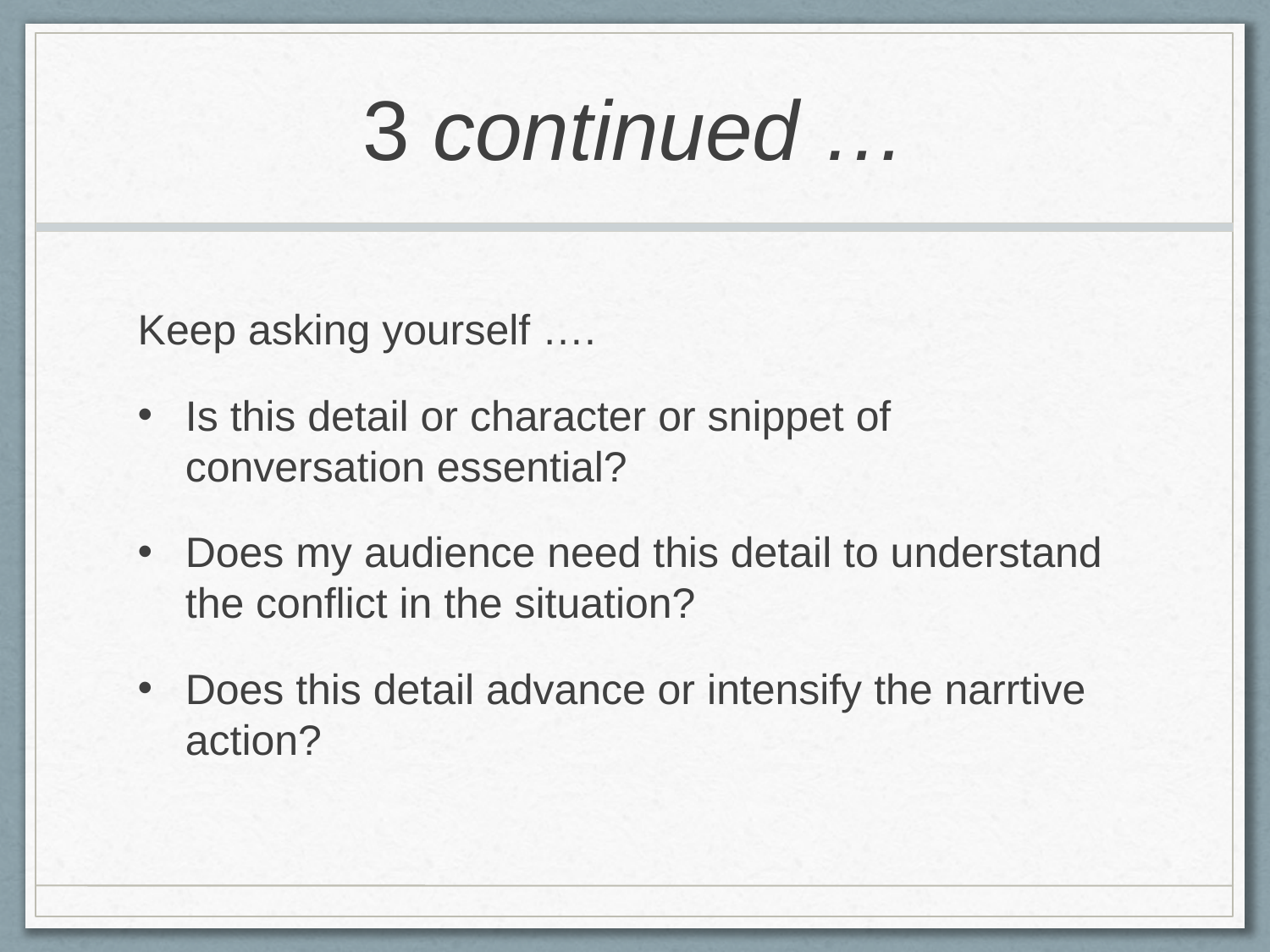

# 3 continued …
Keep asking yourself ….
Is this detail or character or snippet of conversation essential?
Does my audience need this detail to understand the conflict in the situation?
Does this detail advance or intensify the narrtive action?